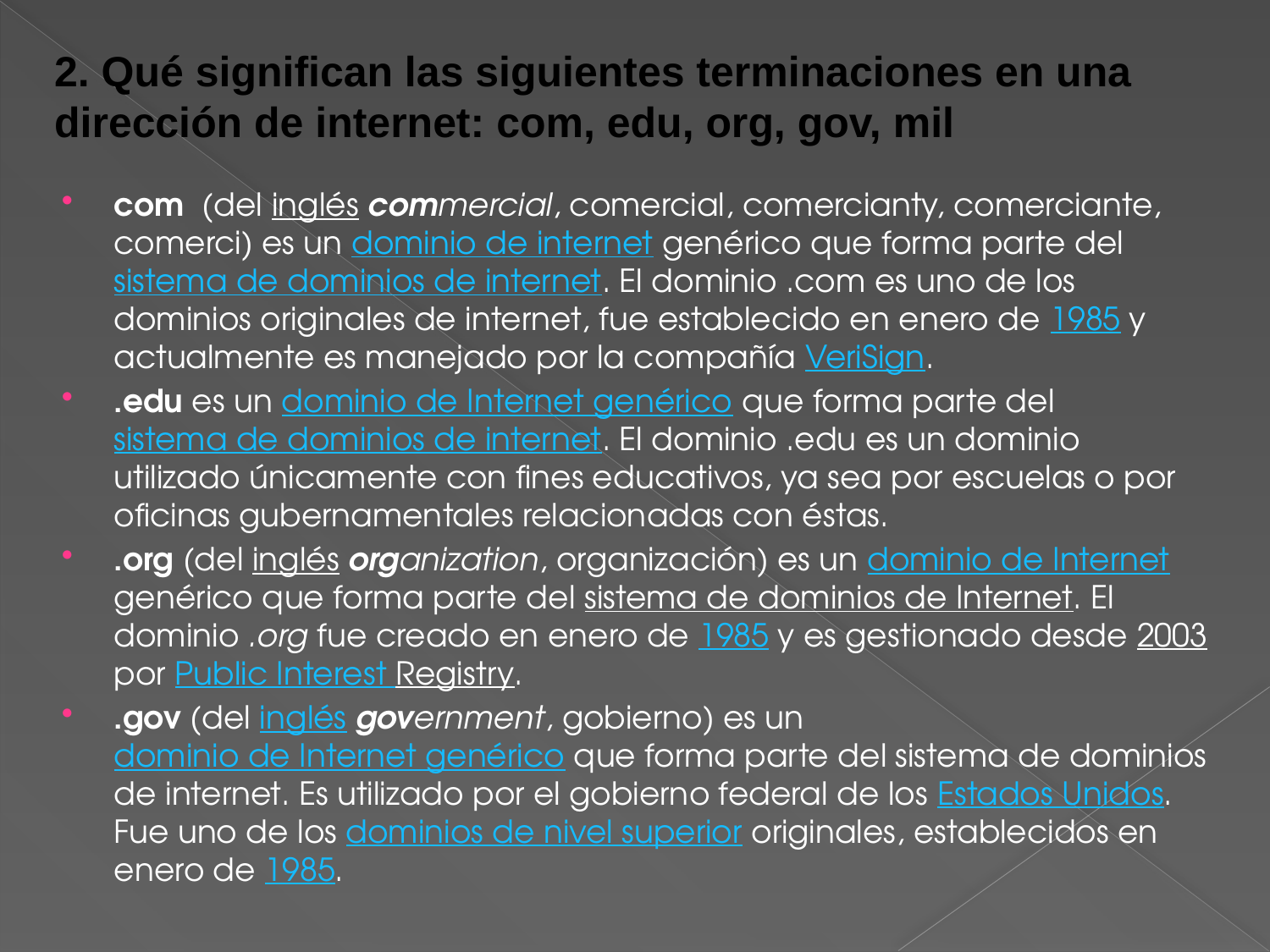

# 2. Qué significan las siguientes terminaciones en una dirección de internet: com, edu, org, gov, mil
com  (del inglés commercial, comercial, comercianty, comerciante, comerci) es un dominio de internet genérico que forma parte del sistema de dominios de internet. El dominio .com es uno de los dominios originales de internet, fue establecido en enero de 1985 y actualmente es manejado por la compañía VeriSign.
.edu es un dominio de Internet genérico que forma parte del sistema de dominios de internet. El dominio .edu es un dominio utilizado únicamente con fines educativos, ya sea por escuelas o por oficinas gubernamentales relacionadas con éstas.
.org (del inglés organization, organización) es un dominio de Internet genérico que forma parte del sistema de dominios de Internet. El dominio .org fue creado en enero de 1985 y es gestionado desde 2003 por Public Interest Registry.
.gov (del inglés government, gobierno) es un dominio de Internet genérico que forma parte del sistema de dominios de internet. Es utilizado por el gobierno federal de los Estados Unidos. Fue uno de los dominios de nivel superior originales, establecidos en enero de 1985.